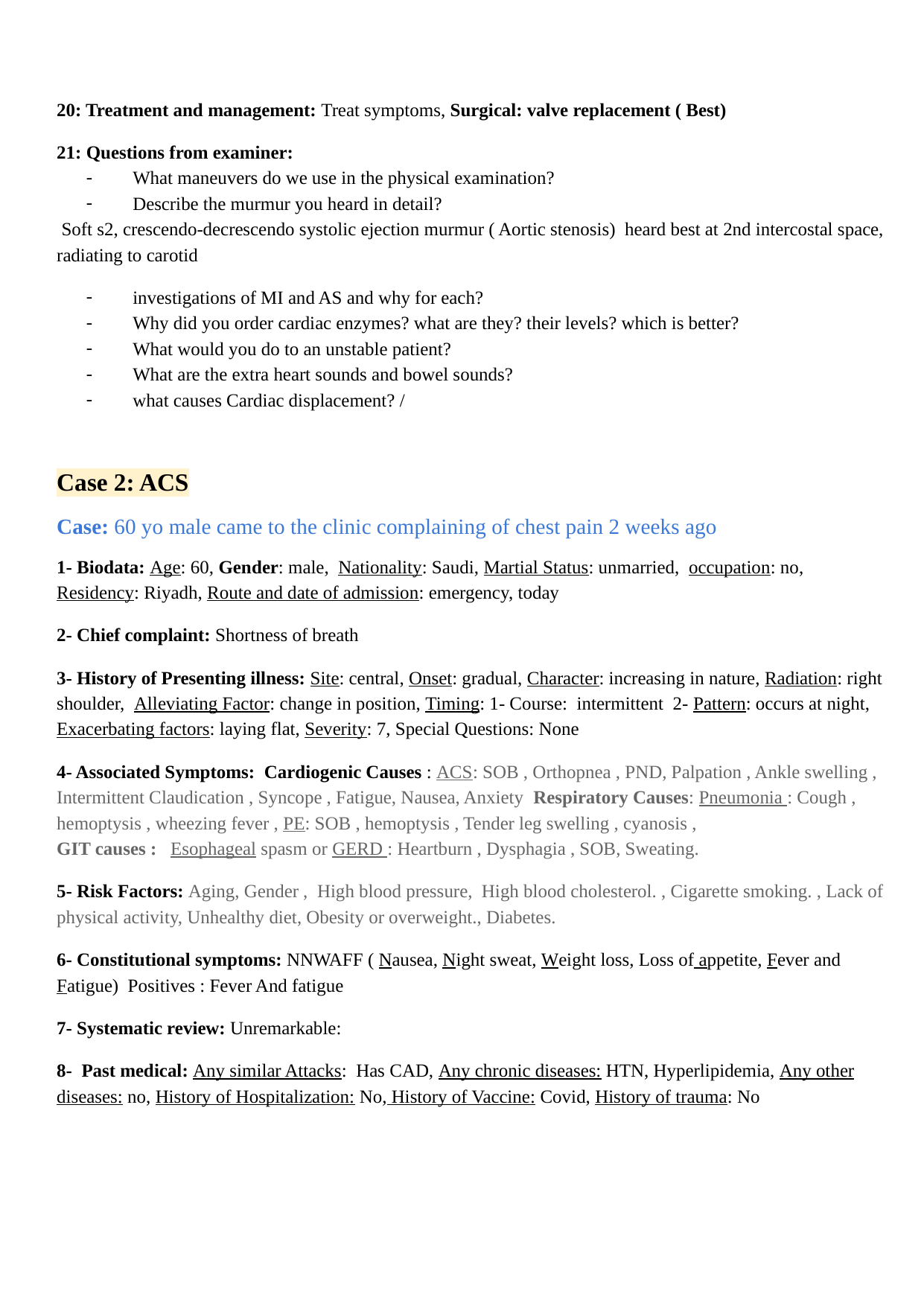

20: Treatment and management: Treat symptoms, Surgical: valve replacement ( Best)

21: Questions from examiner:
What maneuvers do we use in the physical examination?
Describe the murmur you heard in detail?
 Soft s2, crescendo-decrescendo systolic ejection murmur ( Aortic stenosis)  heard best at 2nd intercostal space, radiating to carotid

investigations of MI and AS and why for each?
Why did you order cardiac enzymes? what are they? their levels? which is better?
What would you do to an unstable patient?
What are the extra heart sounds and bowel sounds?
what causes Cardiac displacement? /

Case 2: ACS

Case: 60 yo male came to the clinic complaining of chest pain 2 weeks ago

1- Biodata: Age: 60, Gender: male,  Nationality: Saudi, Martial Status: unmarried,  occupation: no, Residency: Riyadh, Route and date of admission: emergency, today

2- Chief complaint: Shortness of breath

3- History of Presenting illness: Site: central, Onset: gradual, Character: increasing in nature, Radiation: right shoulder,  Alleviating Factor: change in position, Timing: 1- Course:  intermittent  2- Pattern: occurs at night, Exacerbating factors: laying flat, Severity: 7, Special Questions: None

4- Associated Symptoms:  Cardiogenic Causes : ACS: SOB , Orthopnea , PND, Palpation , Ankle swelling , Intermittent Claudication , Syncope , Fatigue, Nausea, Anxiety  Respiratory Causes: Pneumonia : Cough , hemoptysis , wheezing fever , PE: SOB , hemoptysis , Tender leg swelling , cyanosis ,
GIT causes :   Esophageal spasm or GERD : Heartburn , Dysphagia , SOB, Sweating.

5- Risk Factors: Aging, Gender ,  High blood pressure,  High blood cholesterol. , Cigarette smoking. , Lack of physical activity, Unhealthy diet, Obesity or overweight., Diabetes.

6- Constitutional symptoms: NNWAFF ( Nausea, Night sweat, Weight loss, Loss of appetite, Fever and Fatigue)  Positives : Fever And fatigue

7- Systematic review: Unremarkable:

8-  Past medical: Any similar Attacks:  Has CAD, Any chronic diseases: HTN, Hyperlipidemia, Any other diseases: no, History of Hospitalization: No, History of Vaccine: Covid, History of trauma: No